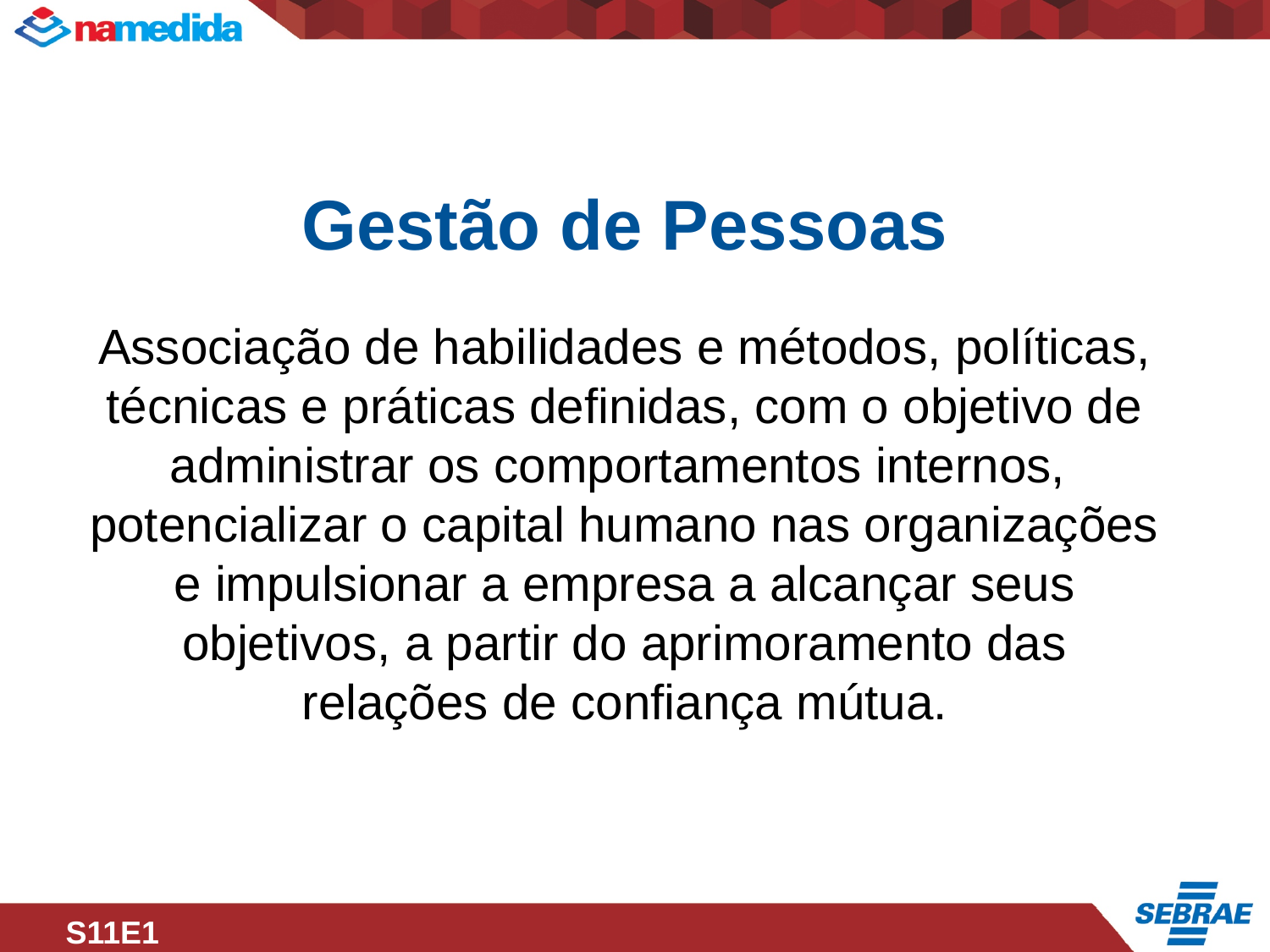

Gestão de Pessoas

Associação de habilidades e métodos, políticas, técnicas e práticas definidas, com o objetivo de administrar os comportamentos internos,  potencializar o capital humano nas organizações e impulsionar a empresa a alcançar seus objetivos, a partir do aprimoramento das relações de confiança mútua.
S11E1